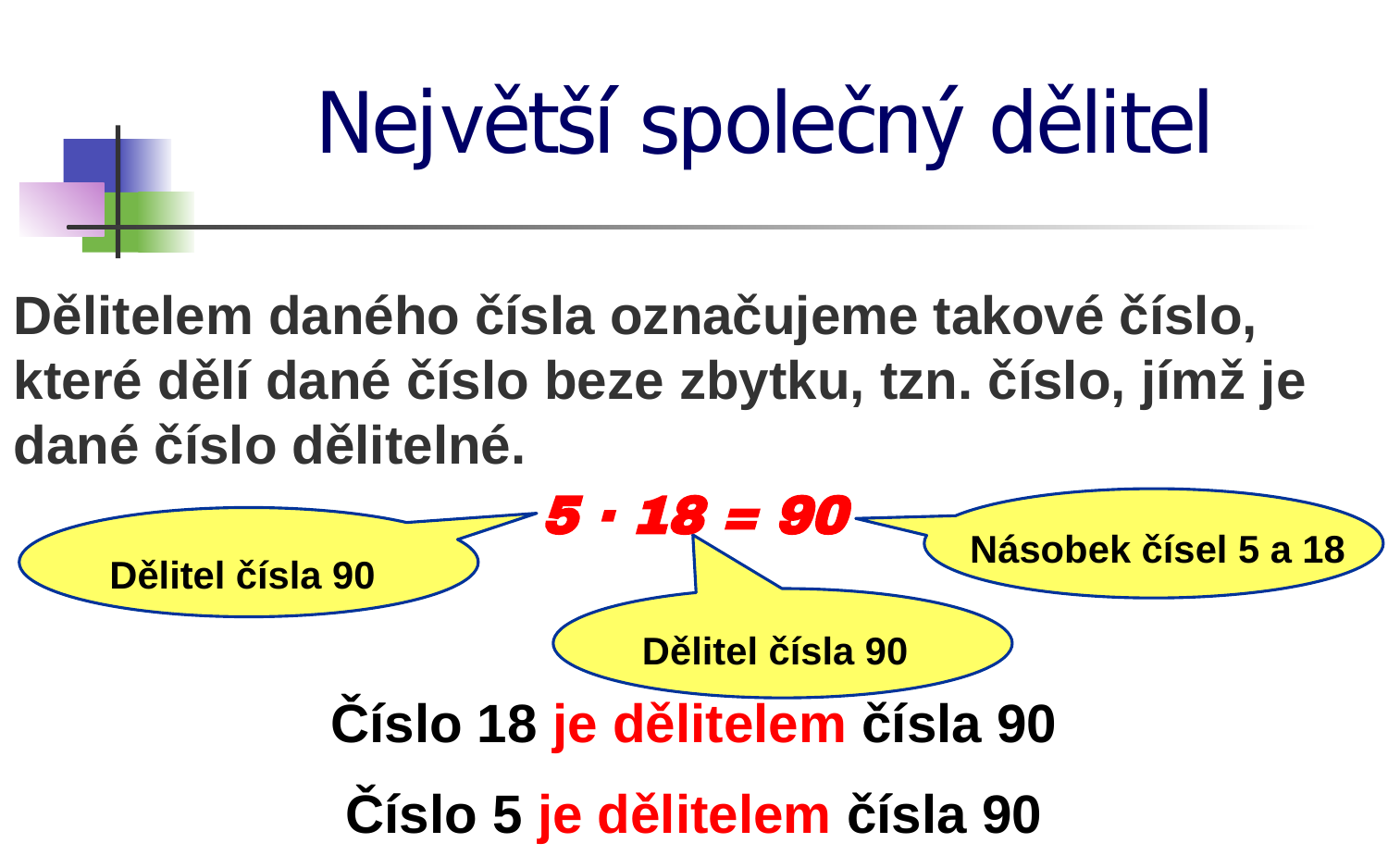

# Největší společný dělitel
Dělitelem daného čísla označujeme takové číslo, které dělí dané číslo beze zbytku, tzn. číslo, jímž je dané číslo dělitelné.
5 ∙ 18 = 90

Násobek čísel 5 a 18
Dělitel čísla 90

Dělitel čísla 90
Číslo 18 je dělitelem čísla 90
Číslo 5 je dělitelem čísla 90